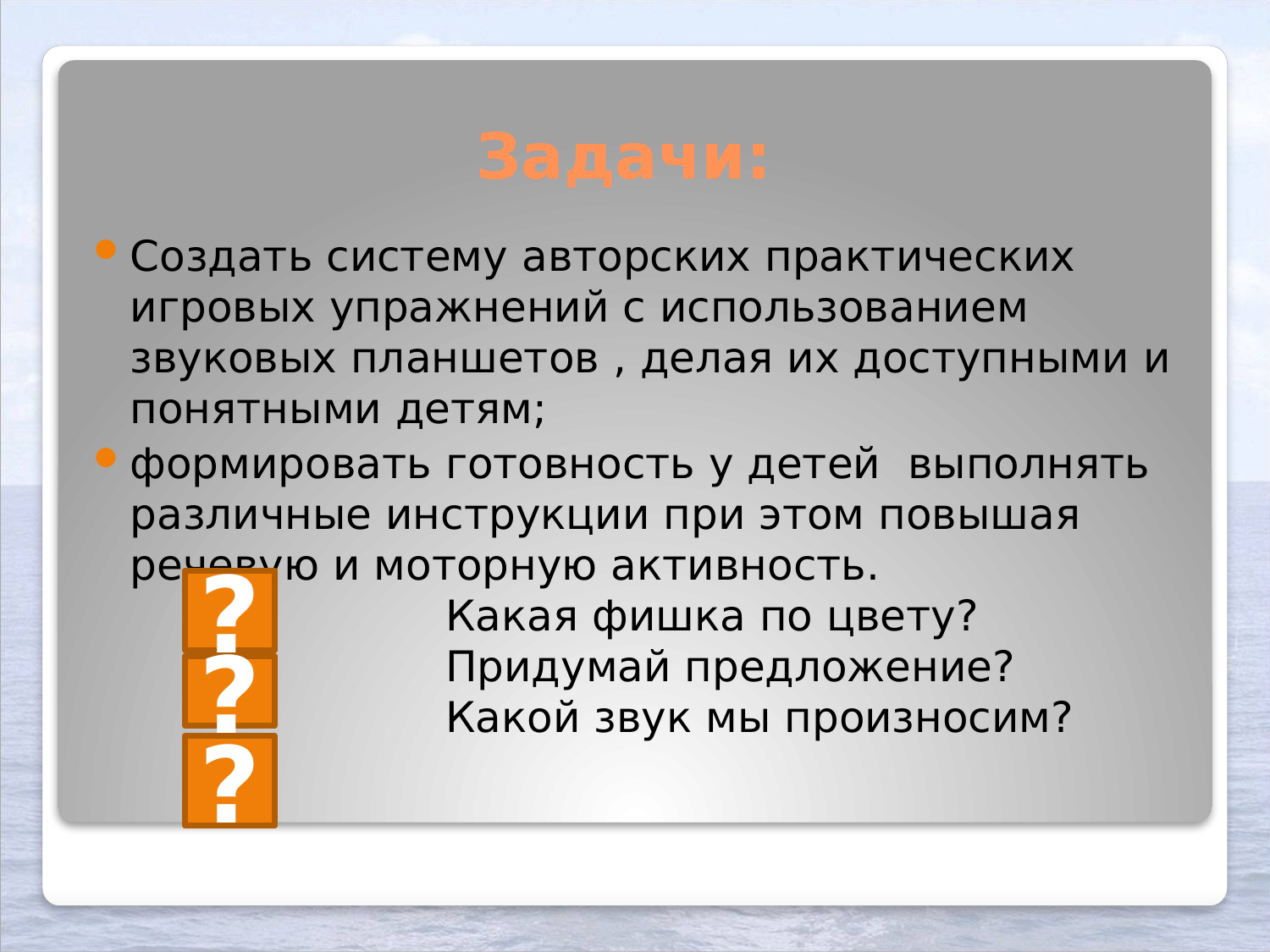

# Задачи:
Создать систему авторских практических игровых упражнений с использованием  звуковых планшетов , делая их доступными и понятными детям;
формировать готовность у детей  выполнять различные инструкции при этом повышая речевую и моторную активность.
                          Какая фишка по цвету?
                          Придумай предложение?
                          Какой звук мы произносим?

?
?
?